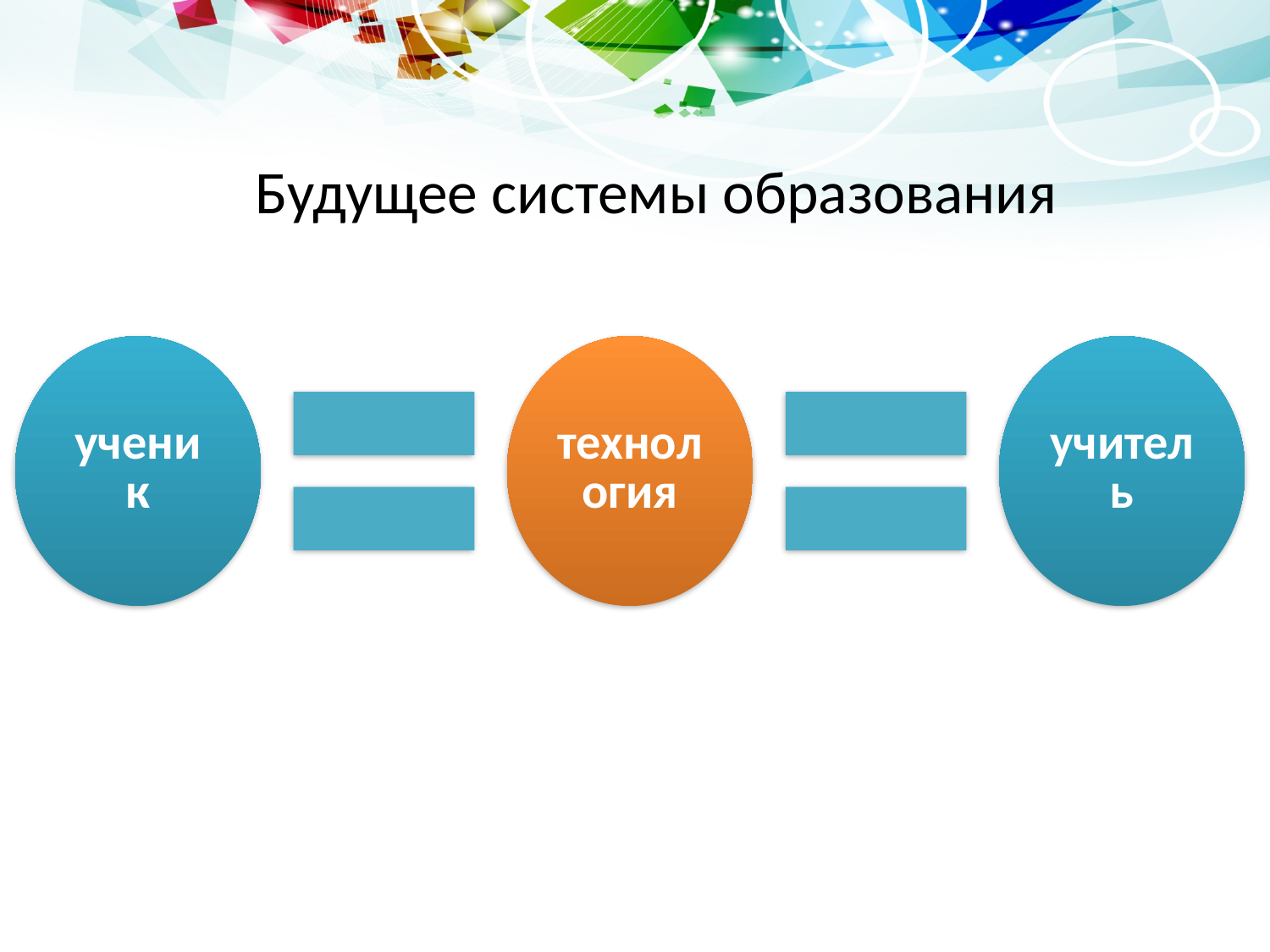

# Будущее системы образования
ученик
технология
учитель